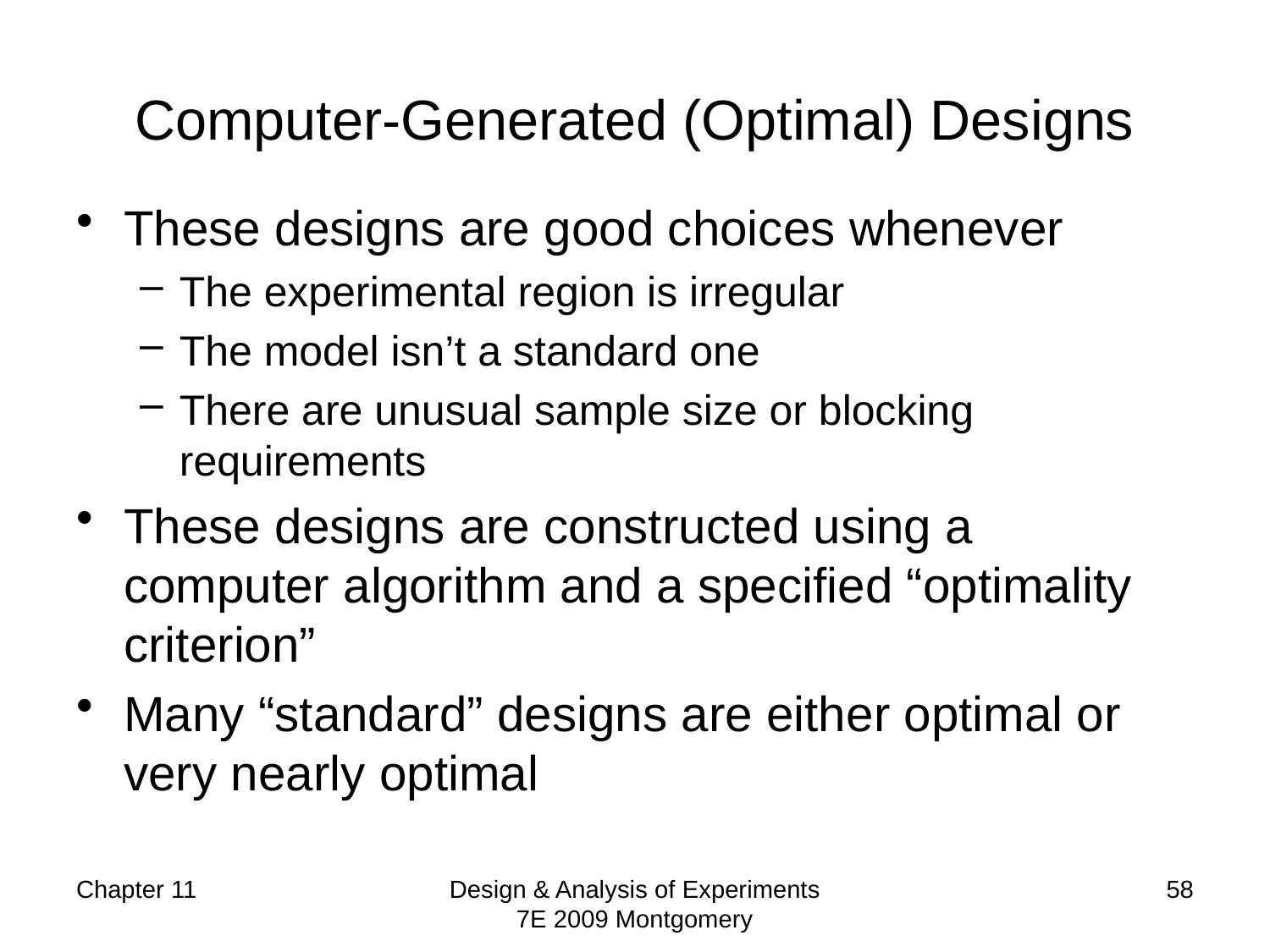

# Computer-Generated (Optimal) Designs
These designs are good choices whenever
The experimental region is irregular
The model isn’t a standard one
There are unusual sample size or blocking requirements
These designs are constructed using a computer algorithm and a specified “optimality criterion”
Many “standard” designs are either optimal or very nearly optimal
Chapter 11
Design & Analysis of Experiments 7E 2009 Montgomery
58